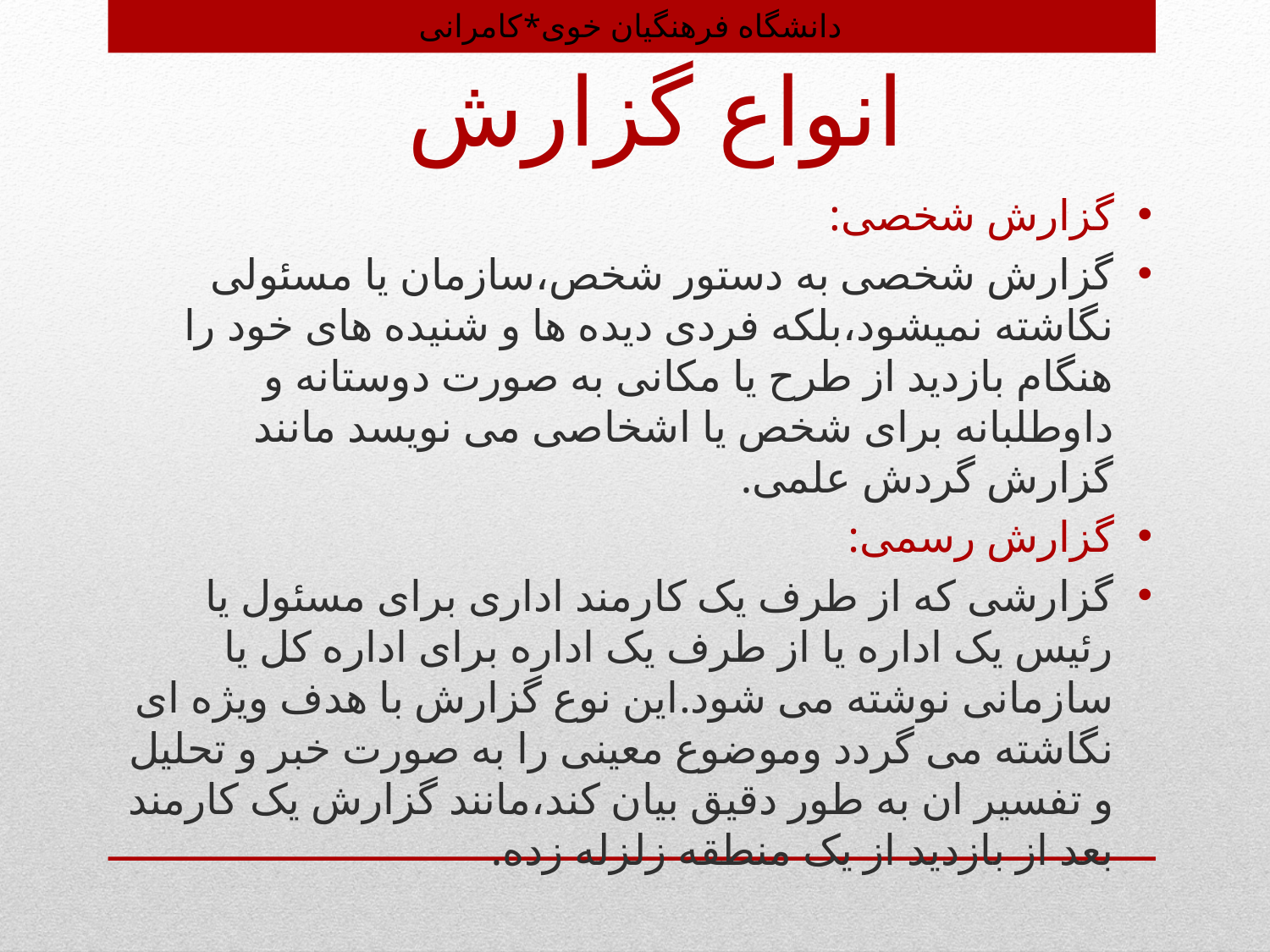

دانشگاه فرهنگیان خوی*کامرانی
# انواع گزارش
گزارش شخصی:
گزارش شخصی به دستور شخص،سازمان یا مسئولی نگاشته نمیشود،بلکه فردی دیده ها و شنیده های خود را هنگام بازدید از طرح یا مکانی به صورت دوستانه و داوطلبانه برای شخص یا اشخاصی می نویسد مانند گزارش گردش علمی.
گزارش رسمی:
گزارشی که از طرف یک کارمند اداری برای مسئول یا رئیس یک اداره یا از طرف یک اداره برای اداره کل یا سازمانی نوشته می شود.این نوع گزارش با هدف ویژه ای نگاشته می گردد وموضوع معینی را به صورت خبر و تحلیل و تفسیر ان به طور دقیق بیان کند،مانند گزارش یک کارمند بعد از بازدید از یک منطقه زلزله زده.